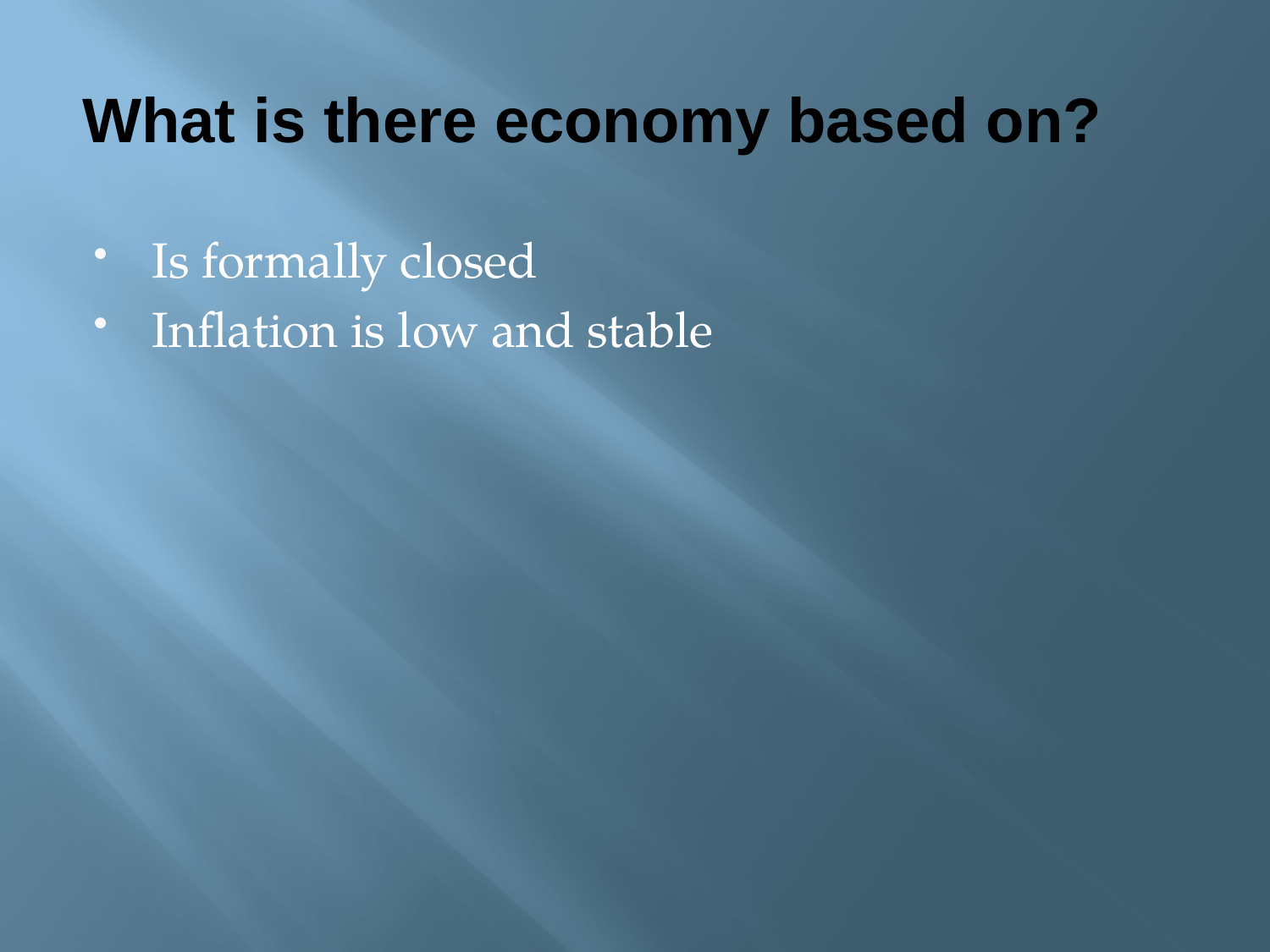

# What is there economy based on?
Is formally closed
Inflation is low and stable